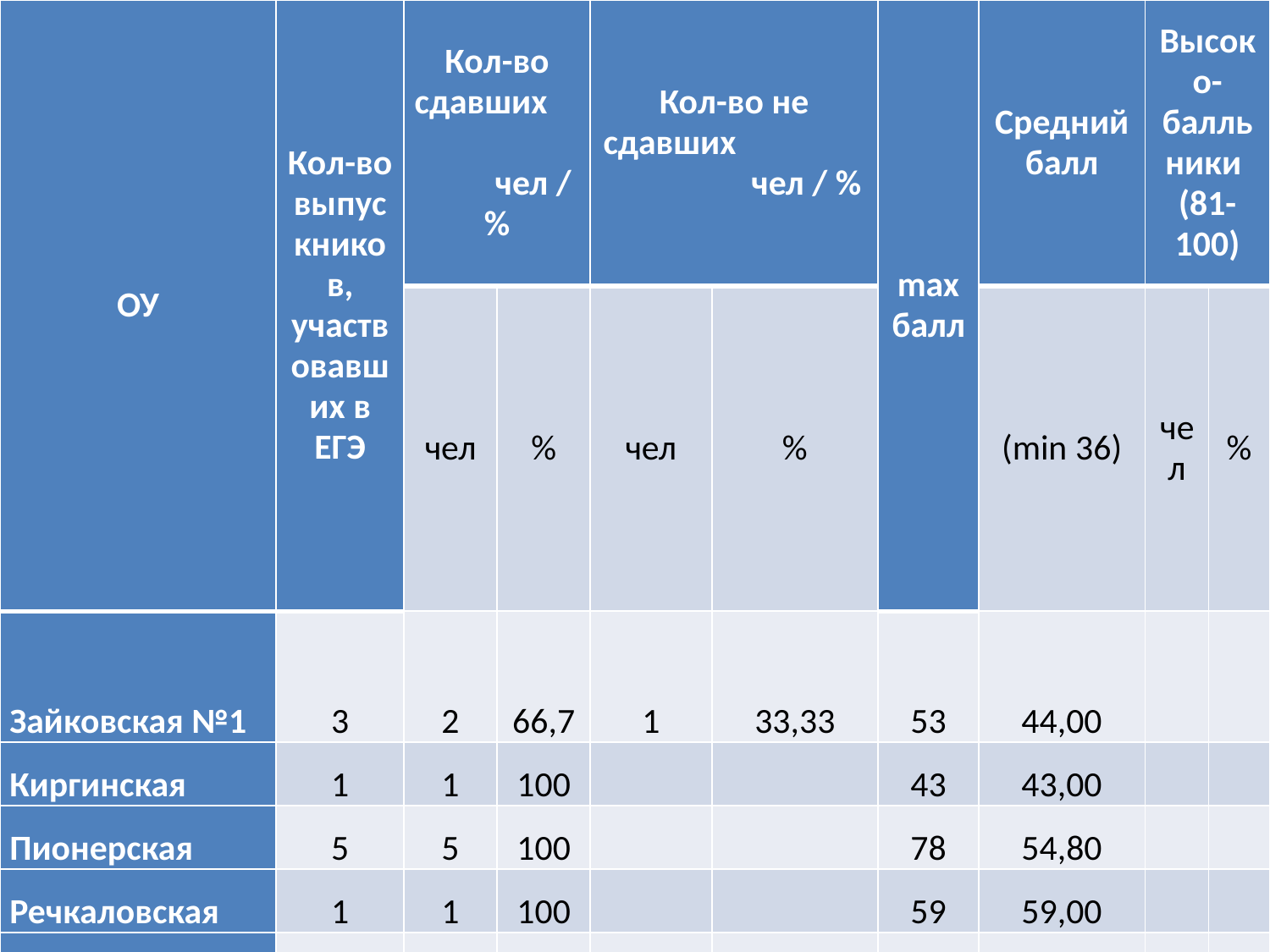

| ОУ | Кол-во выпускников, участвовавших в ЕГЭ | Кол-во сдавших чел / % |  | Кол-во не сдавших чел / % |  | max балл | Средний балл | Высоко-балльники (81-100) |  |
| --- | --- | --- | --- | --- | --- | --- | --- | --- | --- |
|  |  | чел | % | чел | % |  | (min 36) | чел | % |
| Зайковская №1 | 3 | 2 | 66,7 | 1 | 33,33 | 53 | 44,00 |  |  |
| Киргинская | 1 | 1 | 100 |  |  | 43 | 43,00 |  |  |
| Пионерская | 5 | 5 | 100 |  |  | 78 | 54,80 |  |  |
| Речкаловская | 1 | 1 | 100 |  |  | 59 | 59,00 |  |  |
| Харловская |  |  |  |  |  |  |  |  |  |
| Черновская | 1 | 1 | 100 |  |  | 50 | 50,00 |  |  |
| Ирбитское МО | 11 | 10 | 90,9 | 1 | 9,09 | 78 | 50,70 | 0 | 0 |